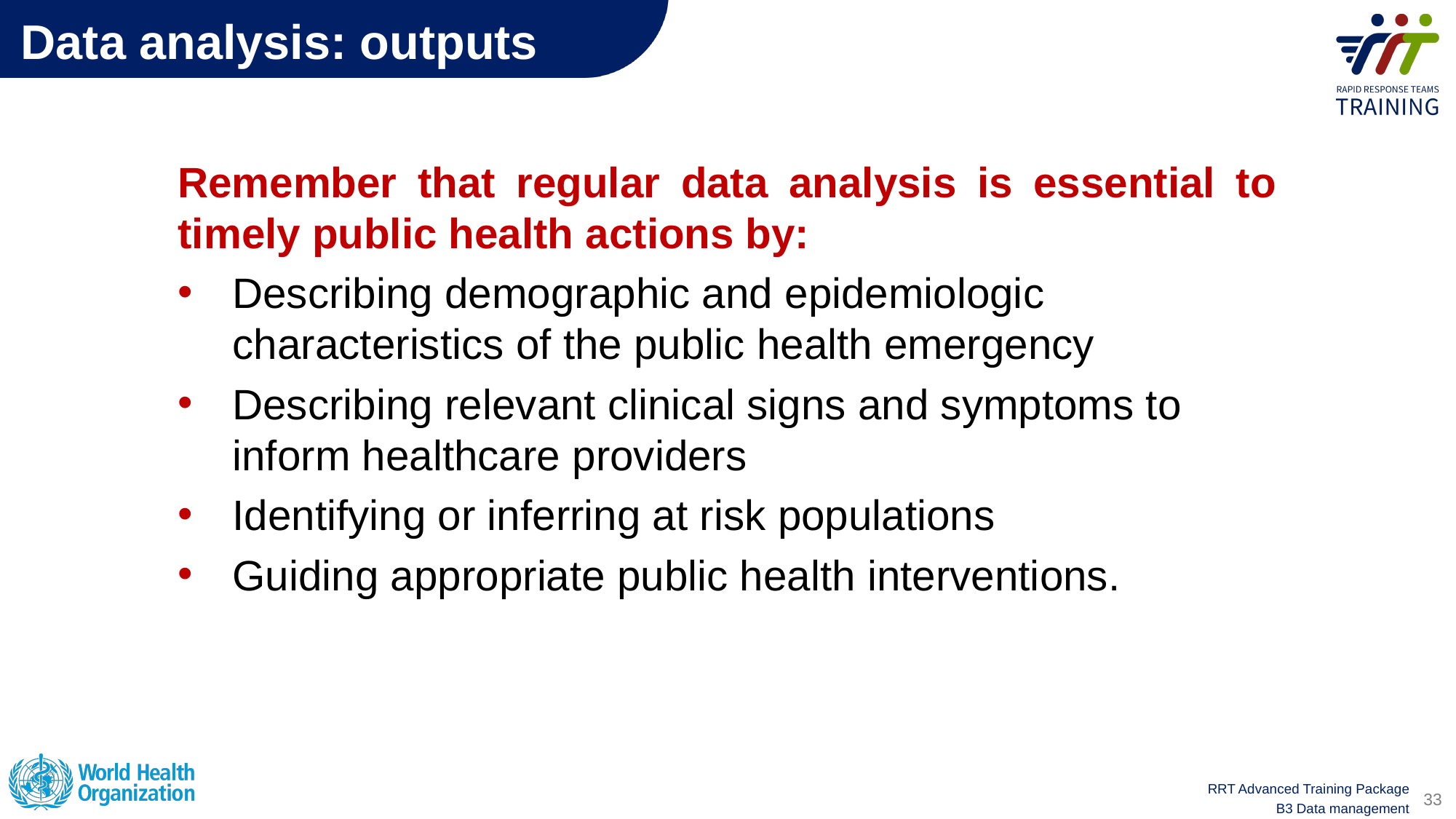

Data analysis: outputs
Remember that regular data analysis is essential to timely public health actions by:
Describing demographic and epidemiologic characteristics of the public health emergency
Describing relevant clinical signs and symptoms to inform healthcare providers
Identifying or inferring at risk populations
Guiding appropriate public health interventions.